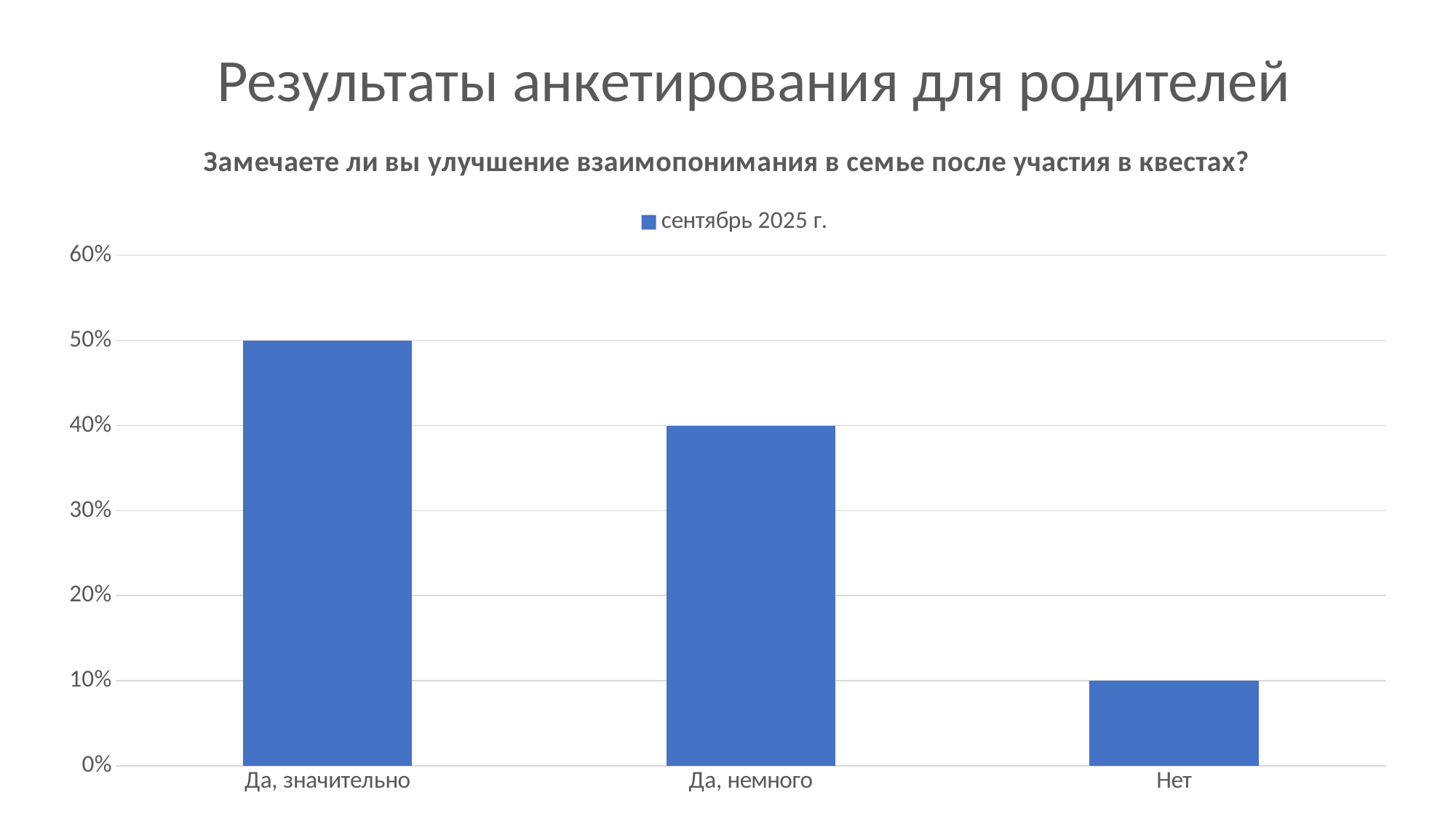

# Результаты анкетирования для родителей

### Chart: Замечаете ли вы улучшение взаимопонимания в семье после участия в квестах?

| Category | сентябрь 2025 г. |
|---|---|
| Да, значительно | 0.5 |
| Да, немного | 0.4 |
| Нет | 0.1 |